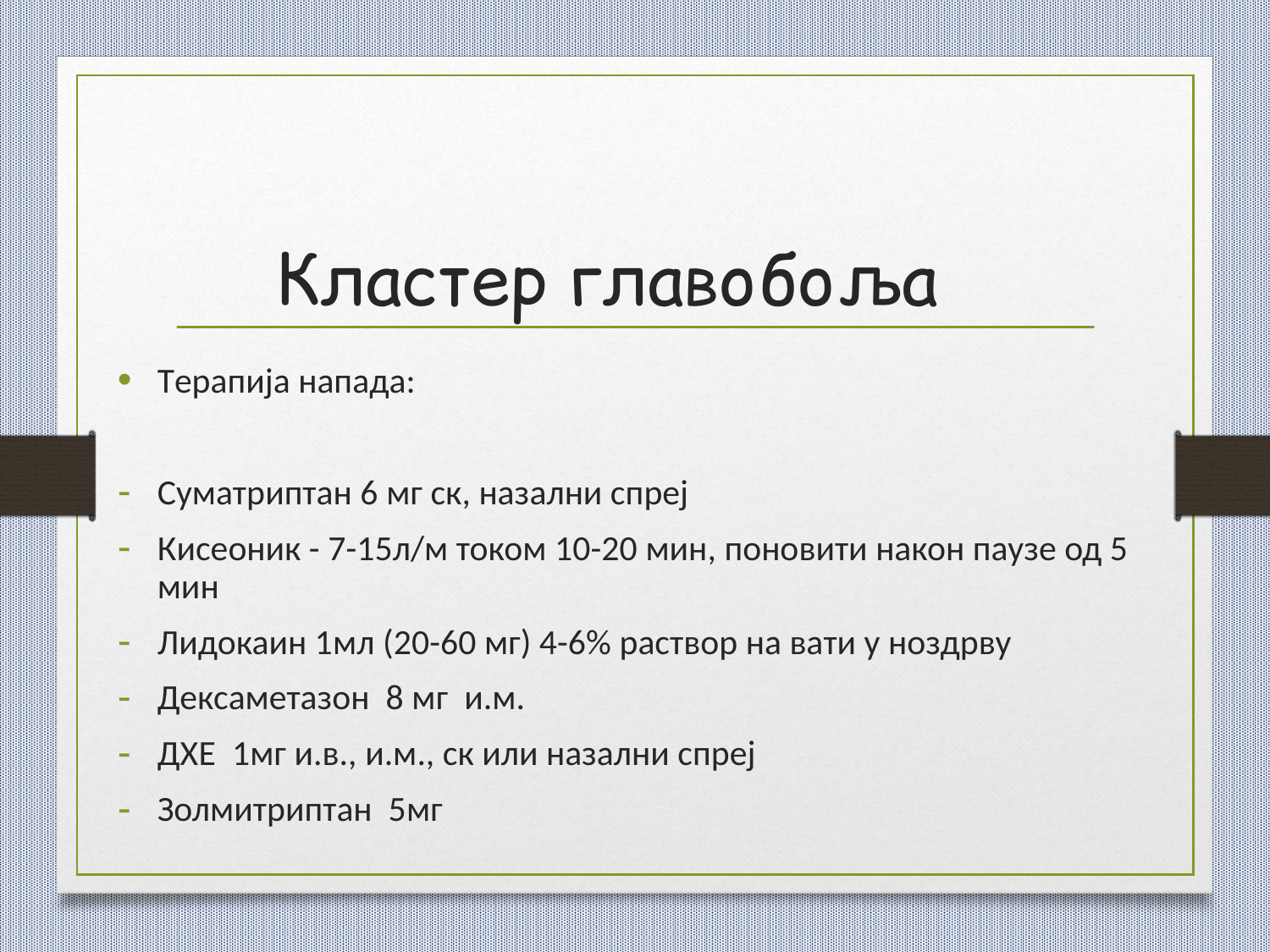

# Кластер главобоља
Tерапија напада:

Суматриптан 6 мг ск, назални спреј
Кисеоник - 7-15л/м током 10-20 мин, поновити након паузе од 5 мин
Лидокаин 1мл (20-60 мг) 4-6% раствор на вати у ноздрву
Дексаметазон  8 мг  и.м.
ДХЕ  1мг и.в., и.м., ск или назални спреј
Золмитриптан  5мг